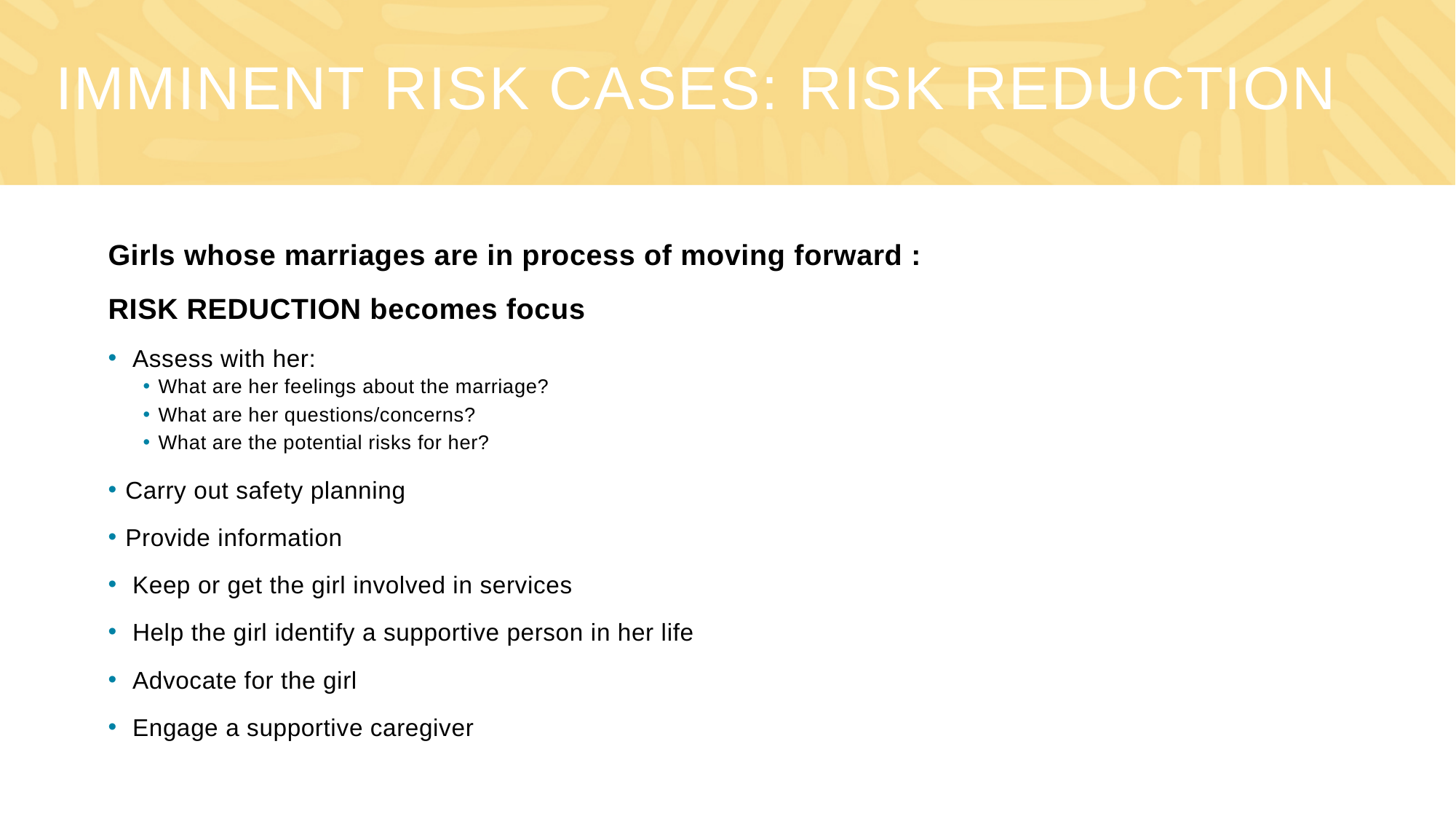

# IMMINENT RISK CASES: risk reduction
Girls whose marriages are in process of moving forward :
RISK REDUCTION becomes focus
  Assess with her:
What are her feelings about the marriage?
What are her questions/concerns?
What are the potential risks for her?
 Carry out safety planning
 Provide information
  Keep or get the girl involved in services
  Help the girl identify a supportive person in her life
  Advocate for the girl
  Engage a supportive caregiver